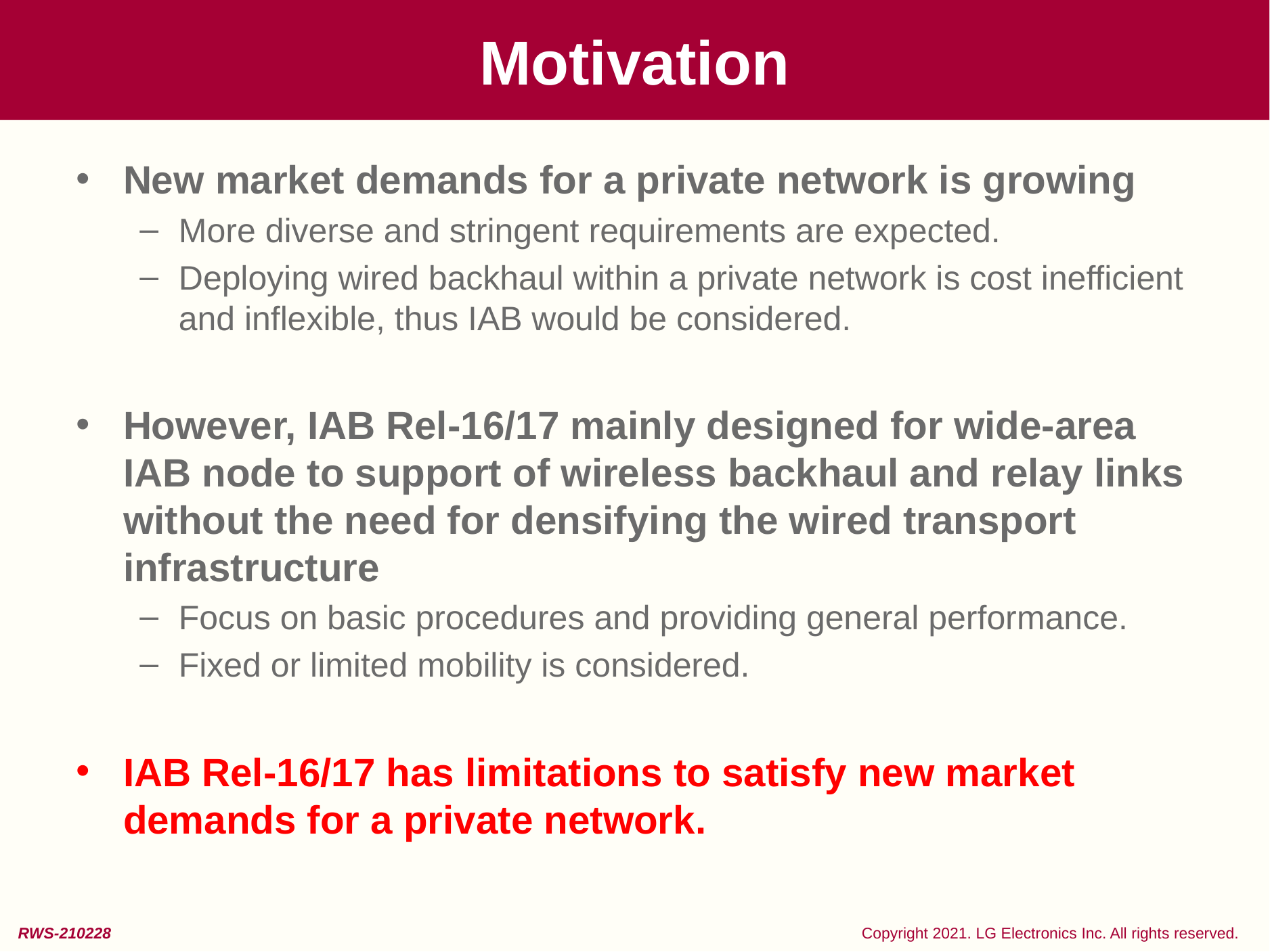

# Motivation
New market demands for a private network is growing
More diverse and stringent requirements are expected.
Deploying wired backhaul within a private network is cost inefficient and inflexible, thus IAB would be considered.

However, IAB Rel-16/17 mainly designed for wide-area IAB node to support of wireless backhaul and relay links without the need for densifying the wired transport infrastructure
Focus on basic procedures and providing general performance.
Fixed or limited mobility is considered.

IAB Rel-16/17 has limitations to satisfy new market demands for a private network.